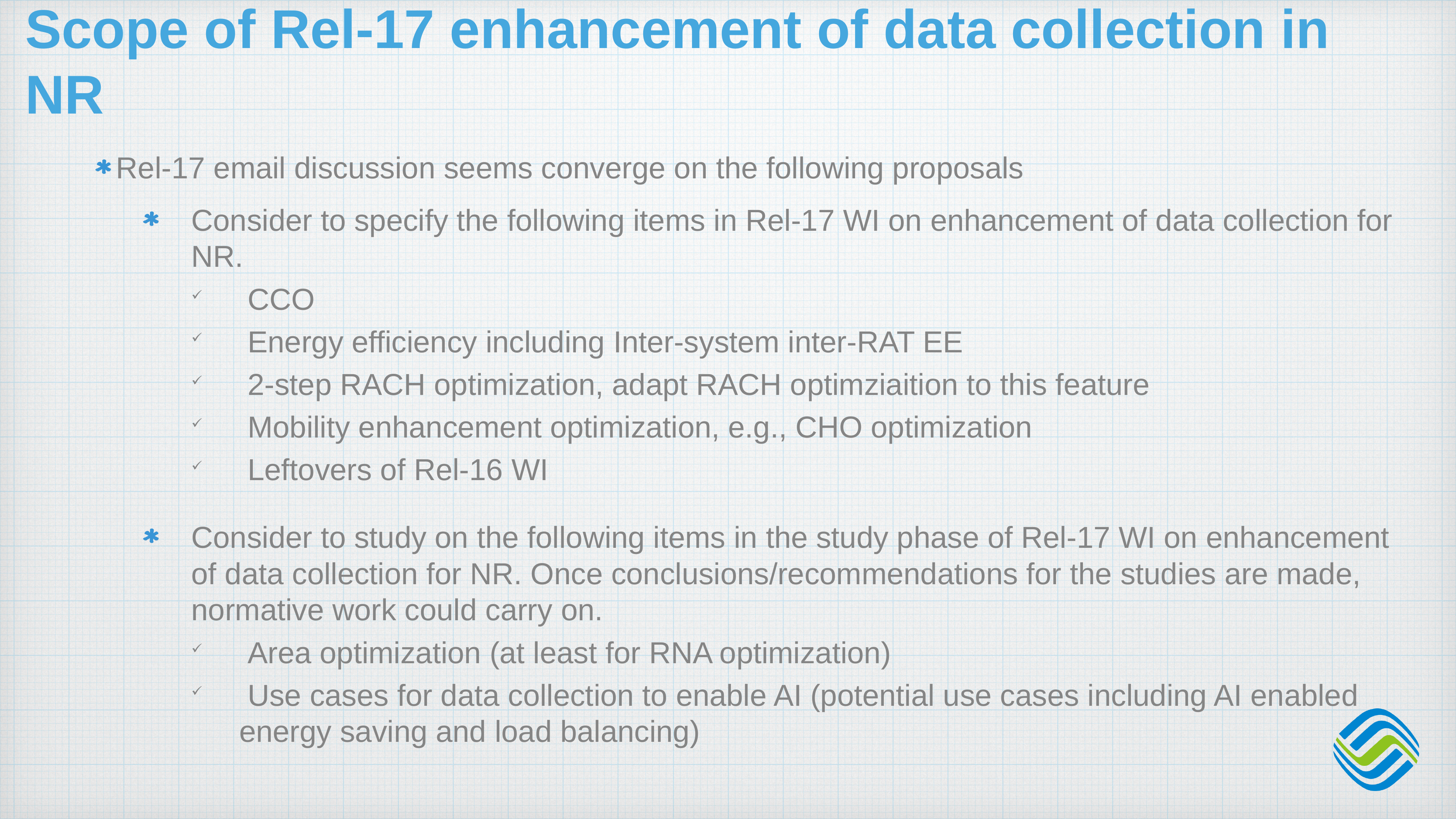

# Scope of Rel-17 enhancement of data collection in NR
Rel-17 email discussion seems converge on the following proposals
Consider to specify the following items in Rel-17 WI on enhancement of data collection for NR.
 CCO
 Energy efficiency including Inter-system inter-RAT EE
 2-step RACH optimization, adapt RACH optimziaition to this feature
 Mobility enhancement optimization, e.g., CHO optimization
 Leftovers of Rel-16 WI
Consider to study on the following items in the study phase of Rel-17 WI on enhancement of data collection for NR. Once conclusions/recommendations for the studies are made, normative work could carry on.
 Area optimization (at least for RNA optimization)
 Use cases for data collection to enable AI (potential use cases including AI enabled energy saving and load balancing)